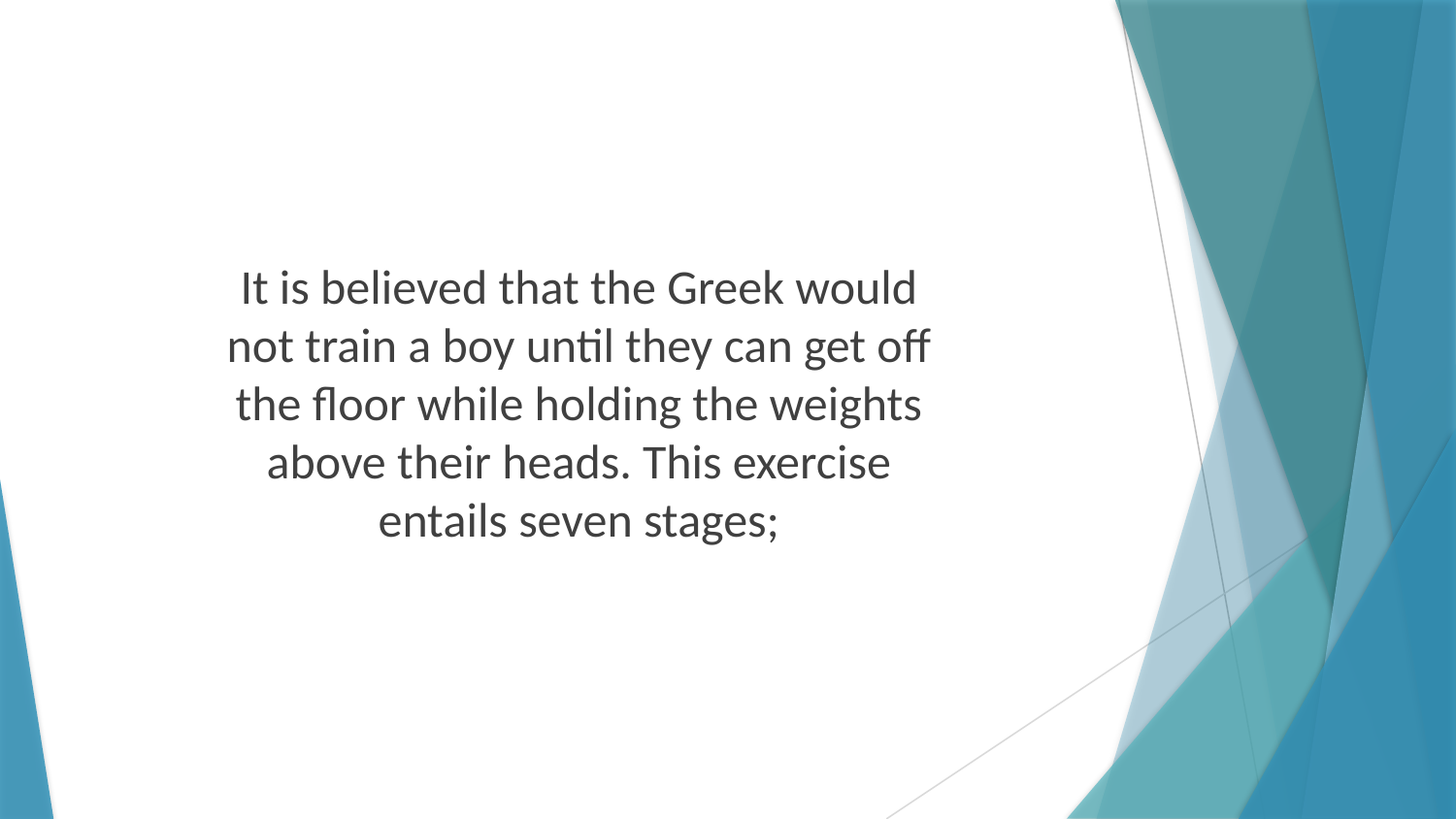

It is believed that the Greek would not train a boy until they can get off the floor while holding the weights above their heads. This exercise entails seven stages;